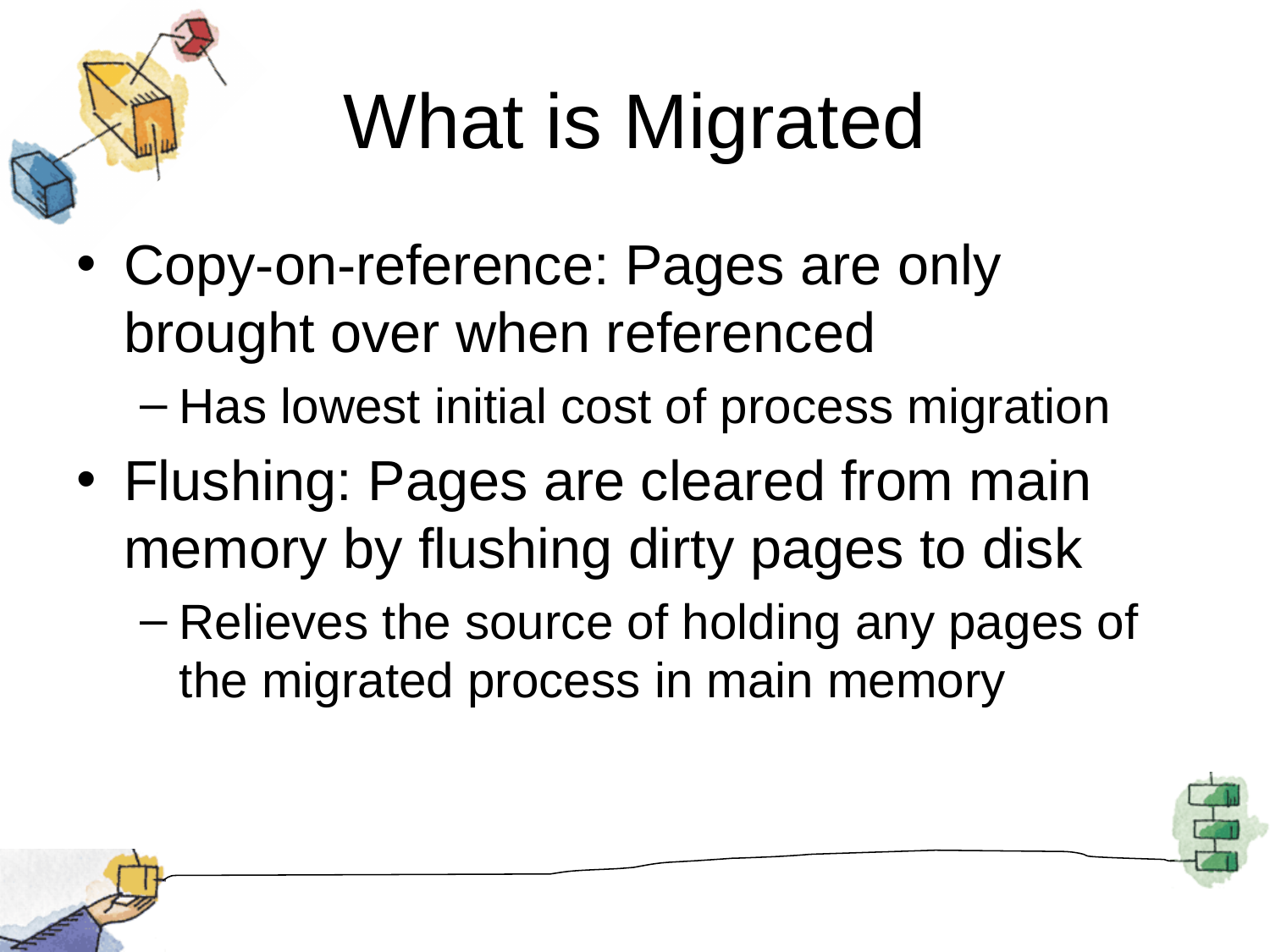

# What is Migrated
Copy-on-reference: Pages are only brought over when referenced
Has lowest initial cost of process migration
Flushing: Pages are cleared from main memory by flushing dirty pages to disk
Relieves the source of holding any pages of the migrated process in main memory